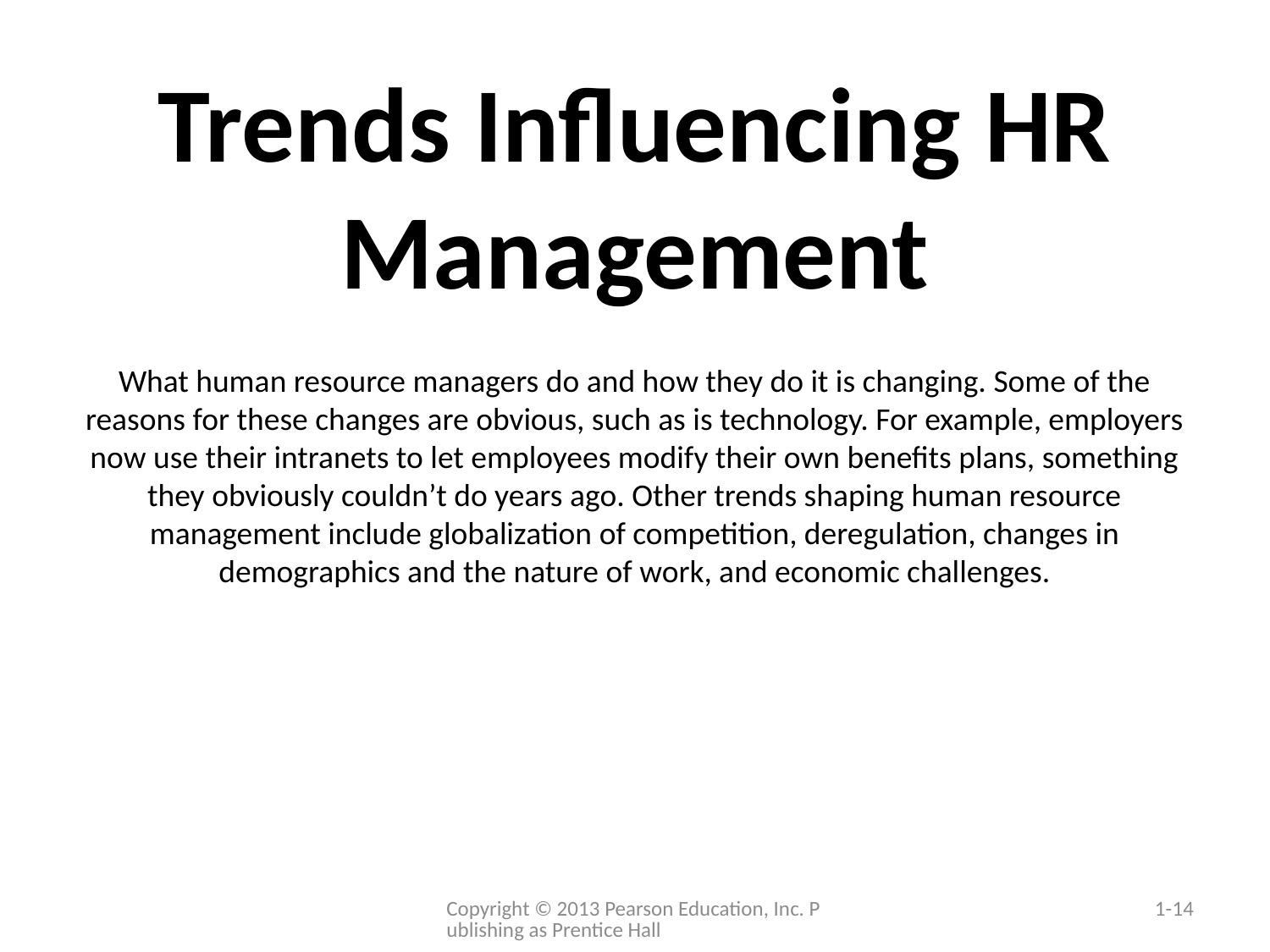

# Trends Influencing HR Management What human resource managers do and how they do it is changing. Some of the reasons for these changes are obvious, such as is technology. For example, employers now use their intranets to let employees modify their own benefits plans, something they obviously couldn’t do years ago. Other trends shaping human resource management include globalization of competition, deregulation, changes in demographics and the nature of work, and economic challenges.
Copyright © 2013 Pearson Education, Inc. Publishing as Prentice Hall
1-14